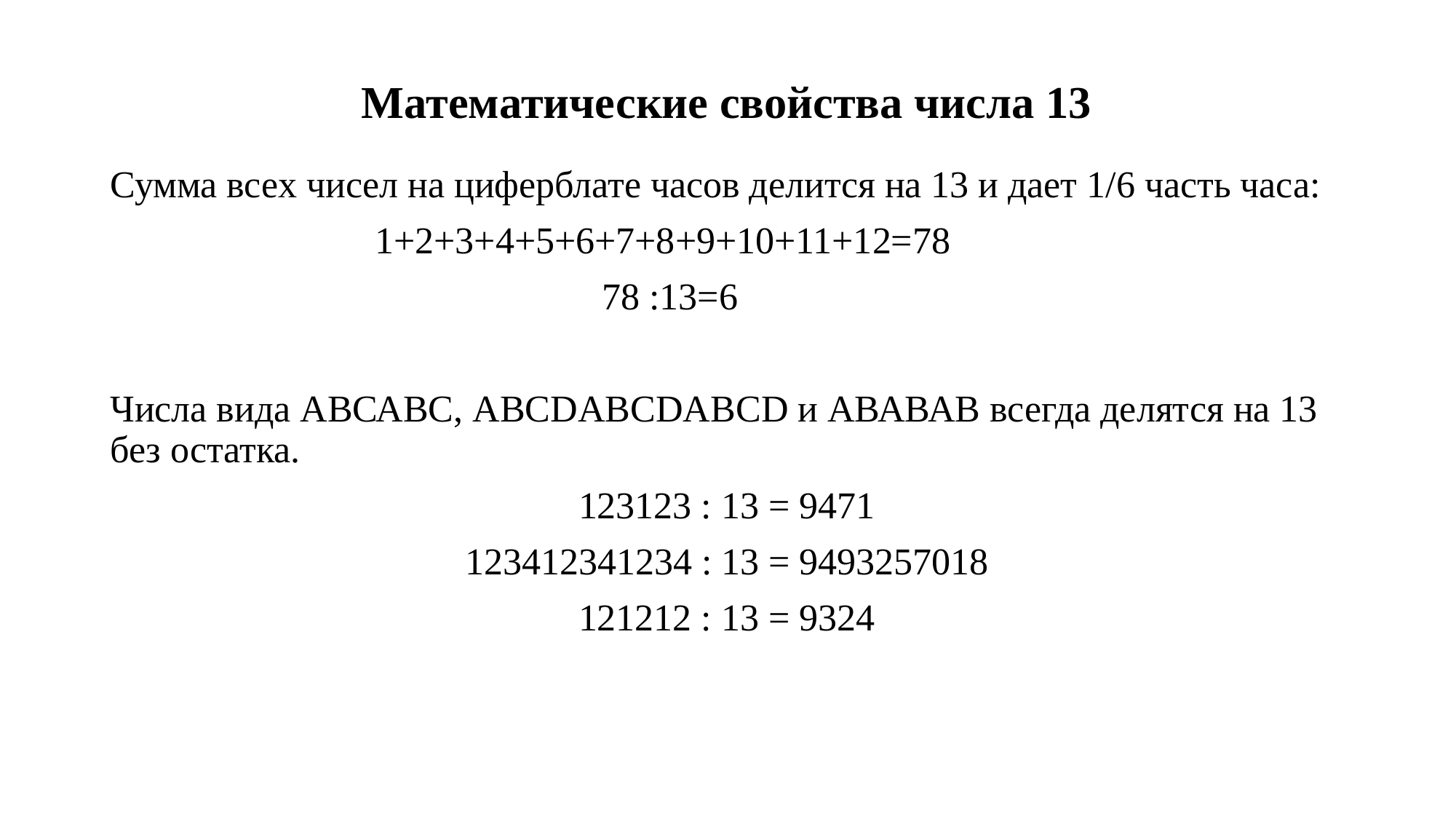

# Математические свойства числа 13
Сумма всех чисел на циферблате часов делится на 13 и дает 1/6 часть часа:
                            1+2+3+4+5+6+7+8+9+10+11+12=78
                                                    78 :13=6

Числа вида АВСАВС, АВСDАВСDАВСD и АВАВАВ всегда делятся на 13 без остатка.
123123 : 13 = 9471
123412341234 : 13 = 9493257018
121212 : 13 = 9324